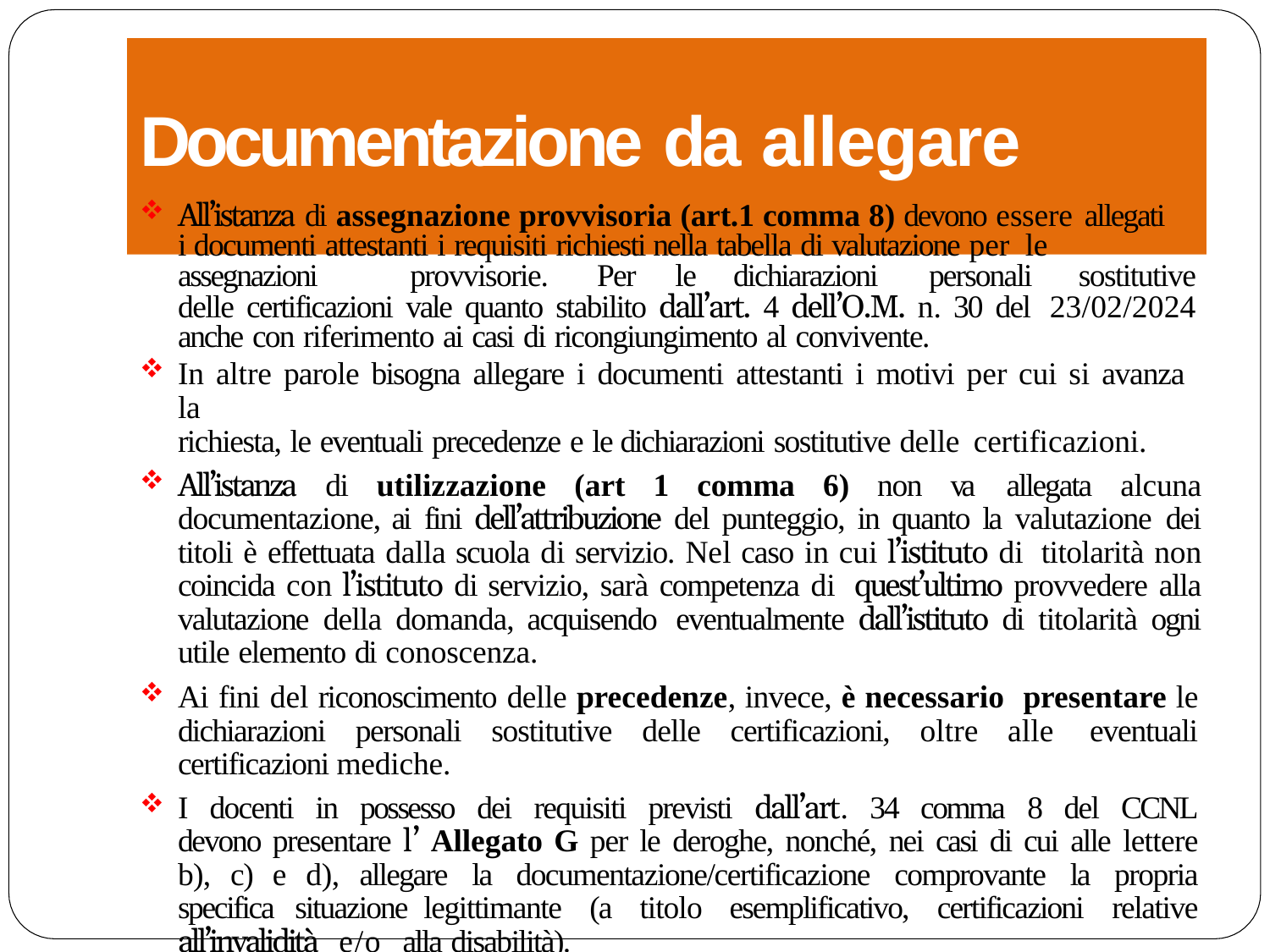

# Documentazione da allegare
All’istanza di assegnazione provvisoria (art.1 comma 8) devono essere allegati i documenti attestanti i requisiti richiesti nella tabella di valutazione per le
assegnazioni provvisorie. Per le dichiarazioni personali sostitutive delle certificazioni vale quanto stabilito dall’art. 4 dell’O.M. n. 30 del 23/02/2024 anche con riferimento ai casi di ricongiungimento al convivente.
In altre parole bisogna allegare i documenti attestanti i motivi per cui si avanza  la
richiesta, le eventuali precedenze e le dichiarazioni sostitutive delle certificazioni.
All’istanza di utilizzazione (art 1 comma 6) non va allegata alcuna documentazione, ai fini dell’attribuzione del punteggio, in quanto la valutazione dei titoli è effettuata dalla scuola di servizio. Nel caso in cui l’istituto di titolarità non coincida con l’istituto di servizio, sarà competenza di quest’ultimo provvedere alla valutazione della domanda, acquisendo eventualmente dall’istituto di titolarità ogni utile elemento di conoscenza.
Ai fini del riconoscimento delle precedenze, invece, è necessario  presentare le dichiarazioni personali sostitutive delle certificazioni, oltre alle eventuali certificazioni mediche.
I docenti in possesso dei requisiti previsti dall’art. 34 comma 8 del CCNL devono presentare l’ Allegato G per le deroghe, nonché, nei casi di cui alle lettere b), c) e d), allegare la documentazione/certificazione comprovante la propria specifica situazione legittimante (a titolo esemplificativo, certificazioni relative all’invalidità e/o alla disabilità).